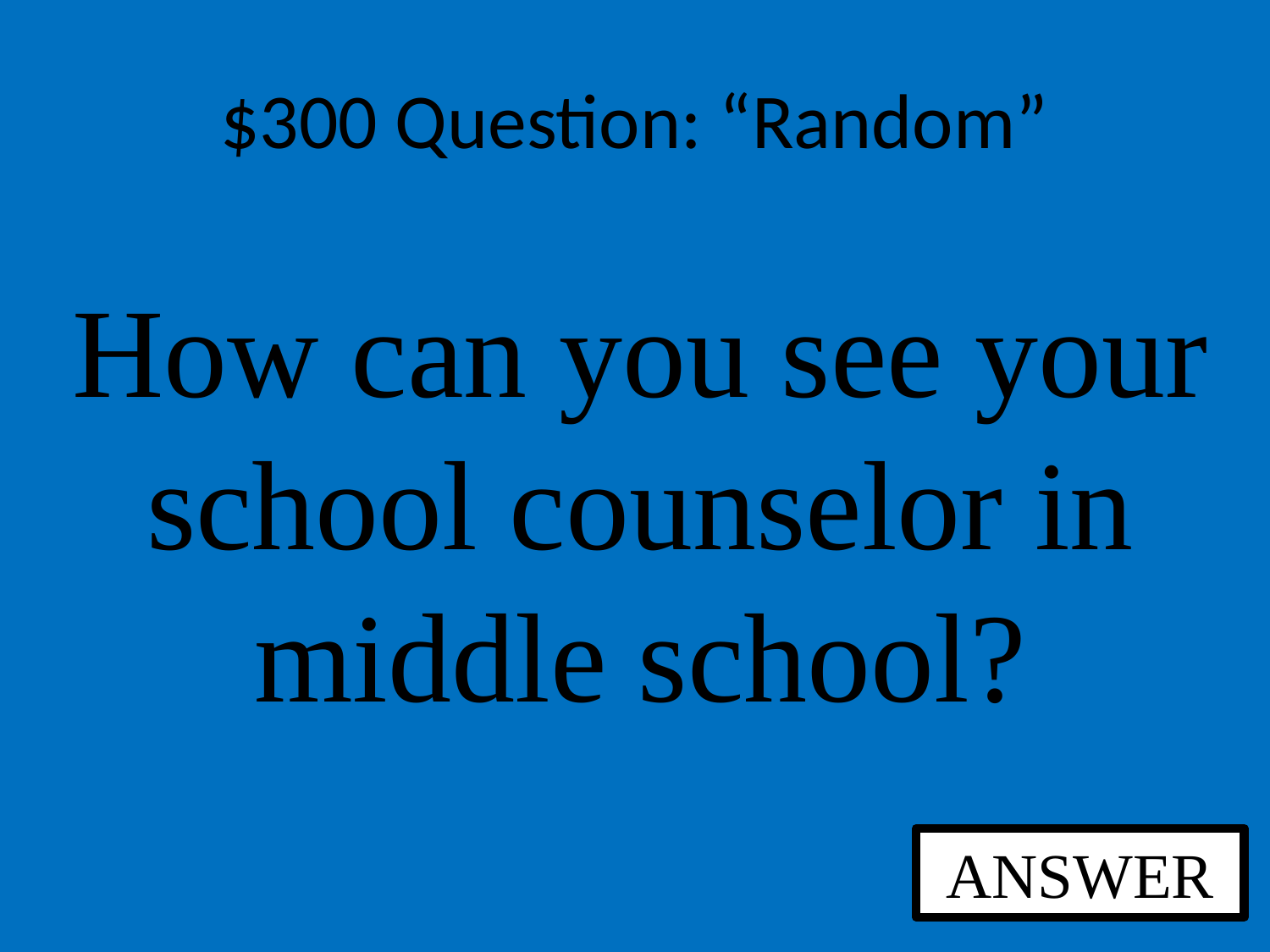

# $300 Question: “Random”
How can you see your school counselor in middle school?
ANSWER